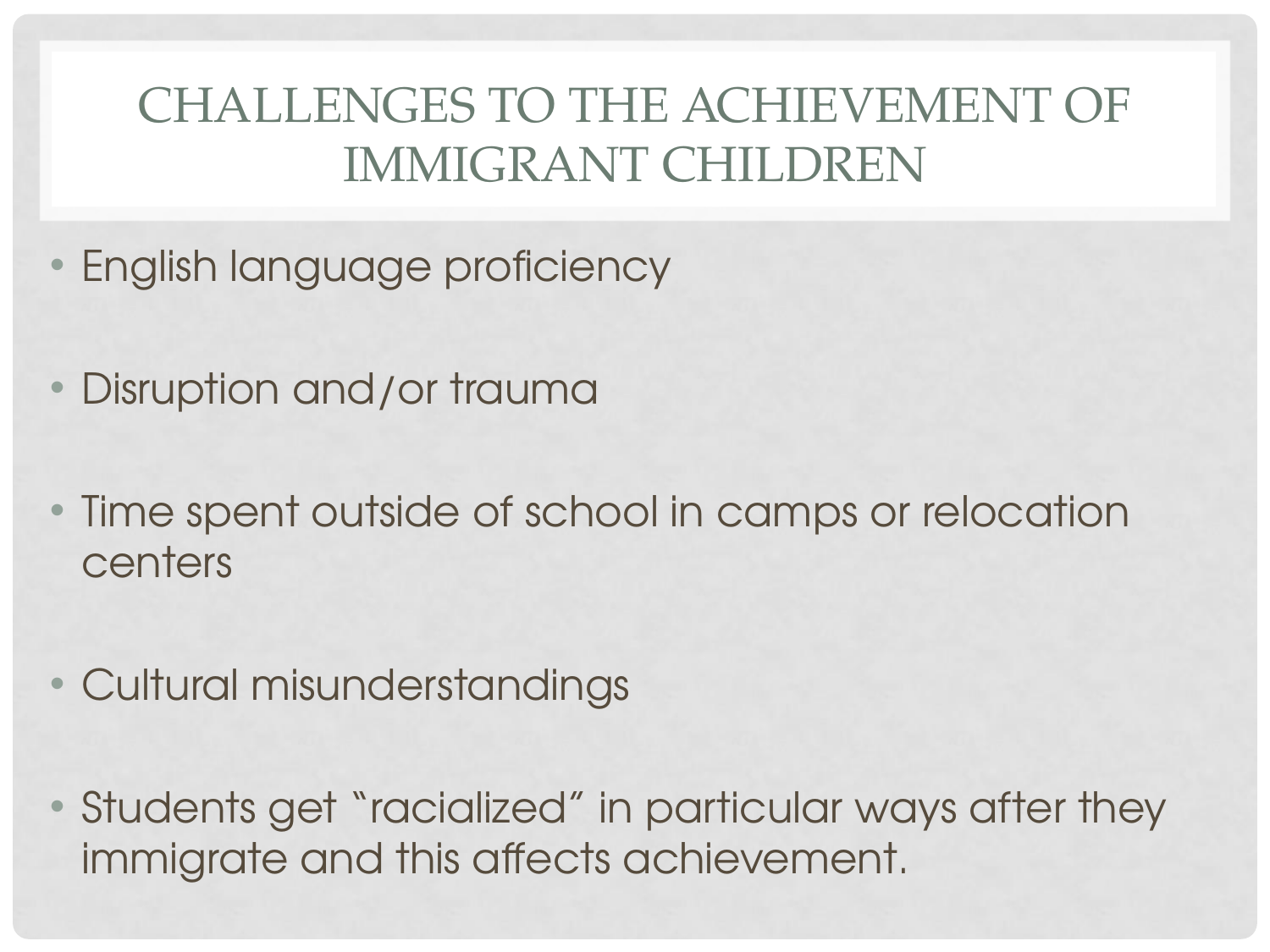

# CHALLENGES TO THE ACHIEVEMENT OF IMMIGRANT CHILDREN
English language proficiency

Disruption and/or trauma

Time spent outside of school in camps or relocation centers

Cultural misunderstandings

Students get “racialized” in particular ways after they immigrate and this affects achievement.